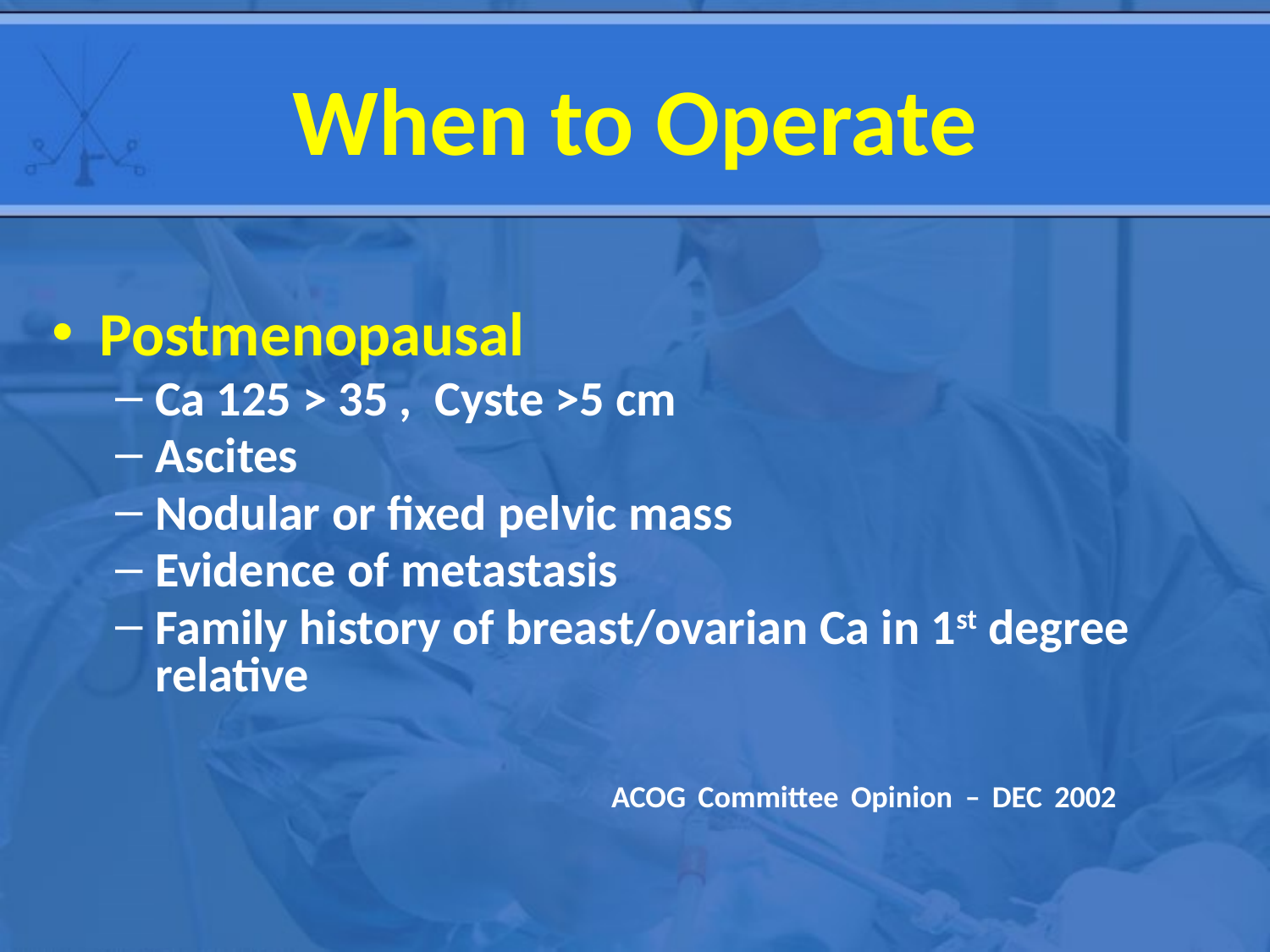

# When to Operate

Postmenopausal
Ca 125 > 35 ,  Cyste >5 cm
Ascites
Nodular or fixed pelvic mass
Evidence of metastasis
Family history of breast/ovarian Ca in 1st degree relative

                                                                       ACOG Committee Opinion – DEC 2002